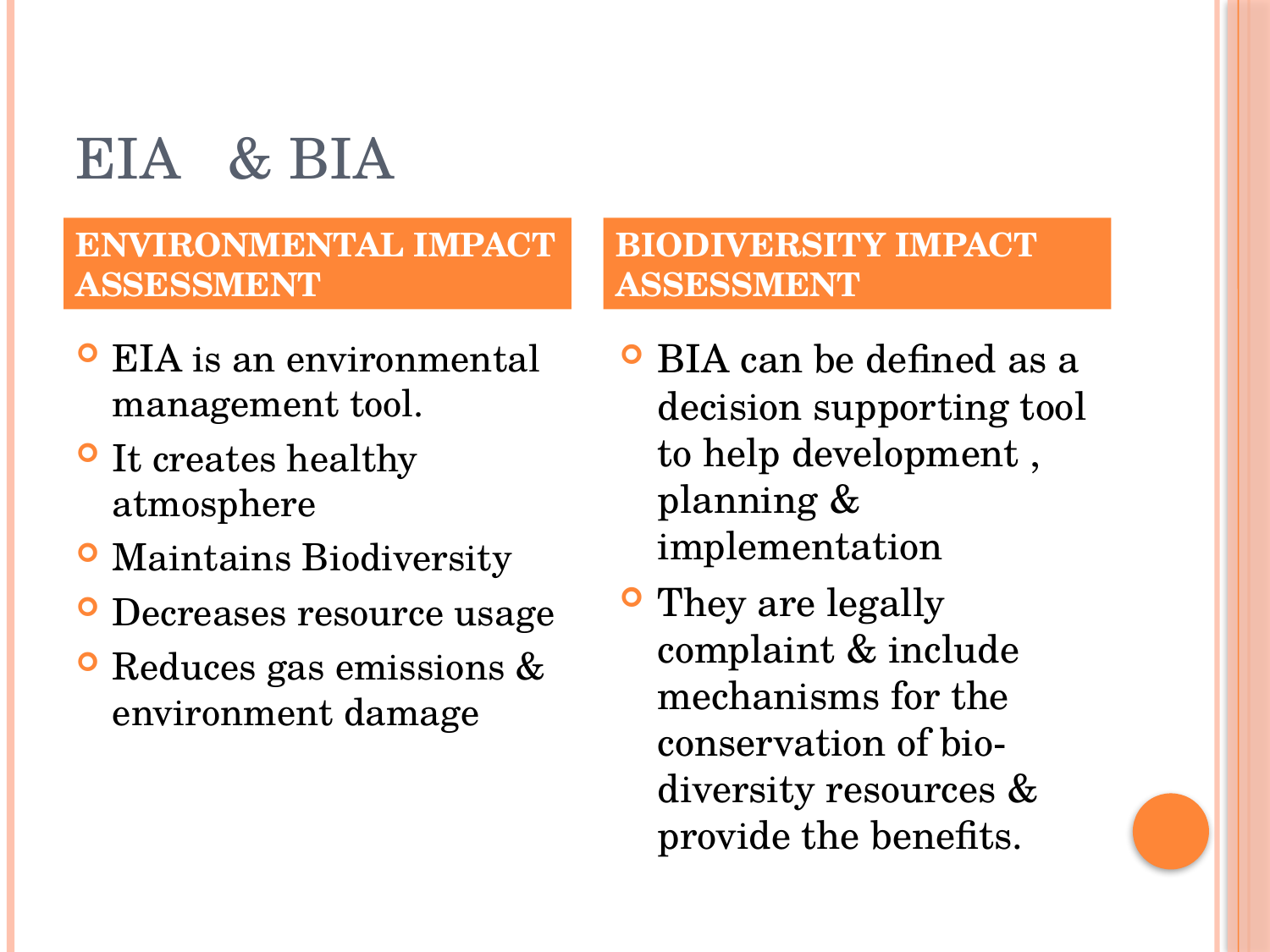

# EIA   & BIA
ENVIRONMENTAL IMPACT ASSESSMENT
BIODIVERSITY IMPACT ASSESSMENT
EIA is an environmental management tool.
It creates healthy atmosphere
Maintains Biodiversity
Decreases resource usage
Reduces gas emissions & environment damage
BIA can be defined as a decision supporting tool to help development , planning & implementation
They are legally complaint & include mechanisms for the conservation of bio-diversity resources & provide the benefits.